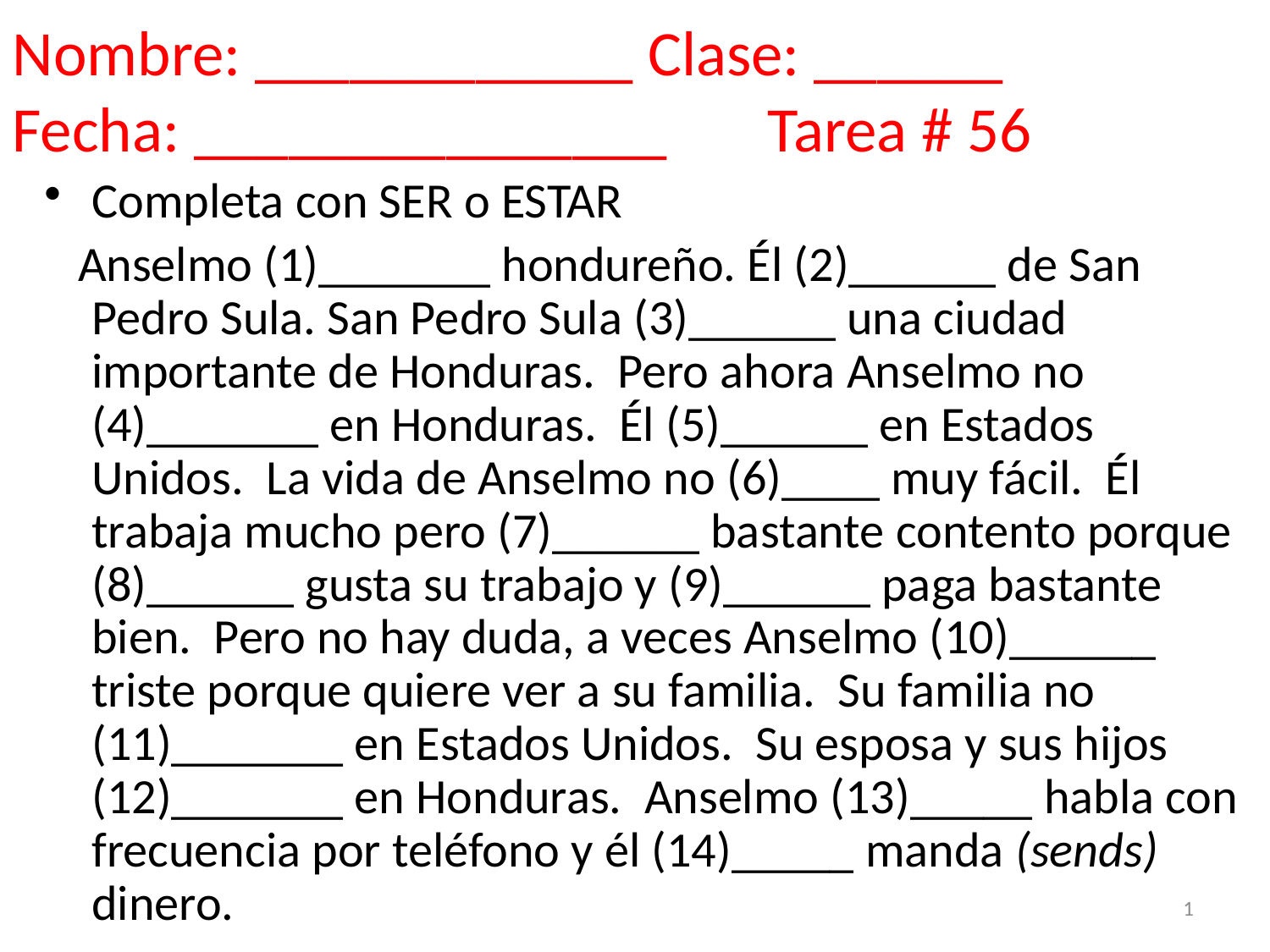

Nombre: ____________ Clase: ______
Fecha: _______________       Tarea # 56
Completa con SER o ESTAR
   Anselmo (1)_______ hondureño. Él (2)______ de San Pedro Sula. San Pedro Sula (3)______ una ciudad importante de Honduras.  Pero ahora Anselmo no (4)_______ en Honduras.  Él (5)______ en Estados Unidos.  La vida de Anselmo no (6)____ muy fácil.  Él trabaja mucho pero (7)______ bastante contento porque (8)______ gusta su trabajo y (9)______ paga bastante bien.  Pero no hay duda, a veces Anselmo (10)______ triste porque quiere ver a su familia.  Su familia no (11)_______ en Estados Unidos.  Su esposa y sus hijos (12)_______ en Honduras.  Anselmo (13)_____ habla con frecuencia por teléfono y él (14)_____ manda (sends) dinero.
1